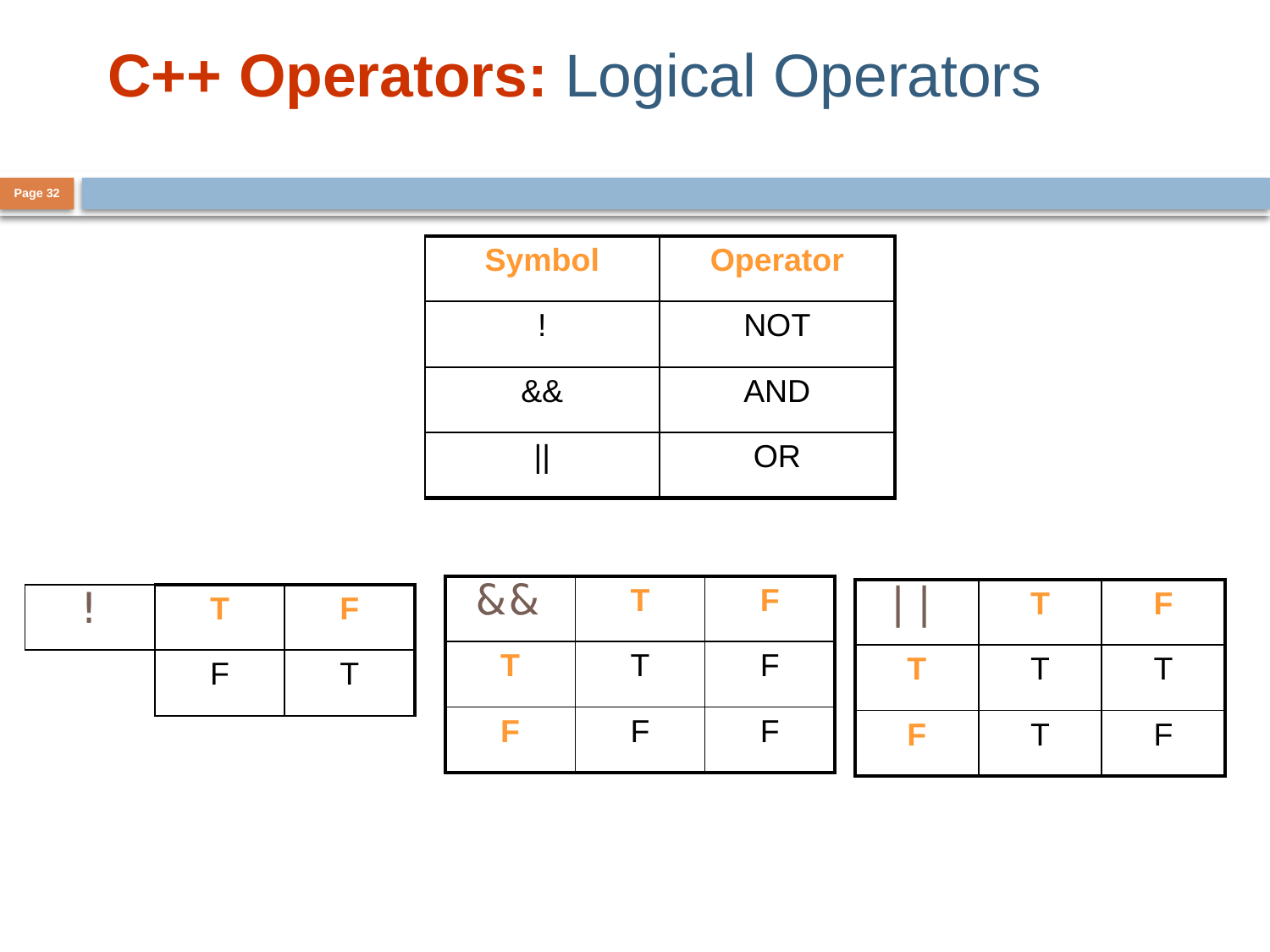

# C++ Operators: Logical Operators
Page 32
| Symbol | Operator |
| --- | --- |
| ! | NOT |
| && | AND |
| || | OR |
| && | T | F |
| --- | --- | --- |
| T | T | F |
| F | F | F |
| || | T | F |
| --- | --- | --- |
| T | T | T |
| F | T | F |
| ! | T | F |
| --- | --- | --- |
|  | F | T |